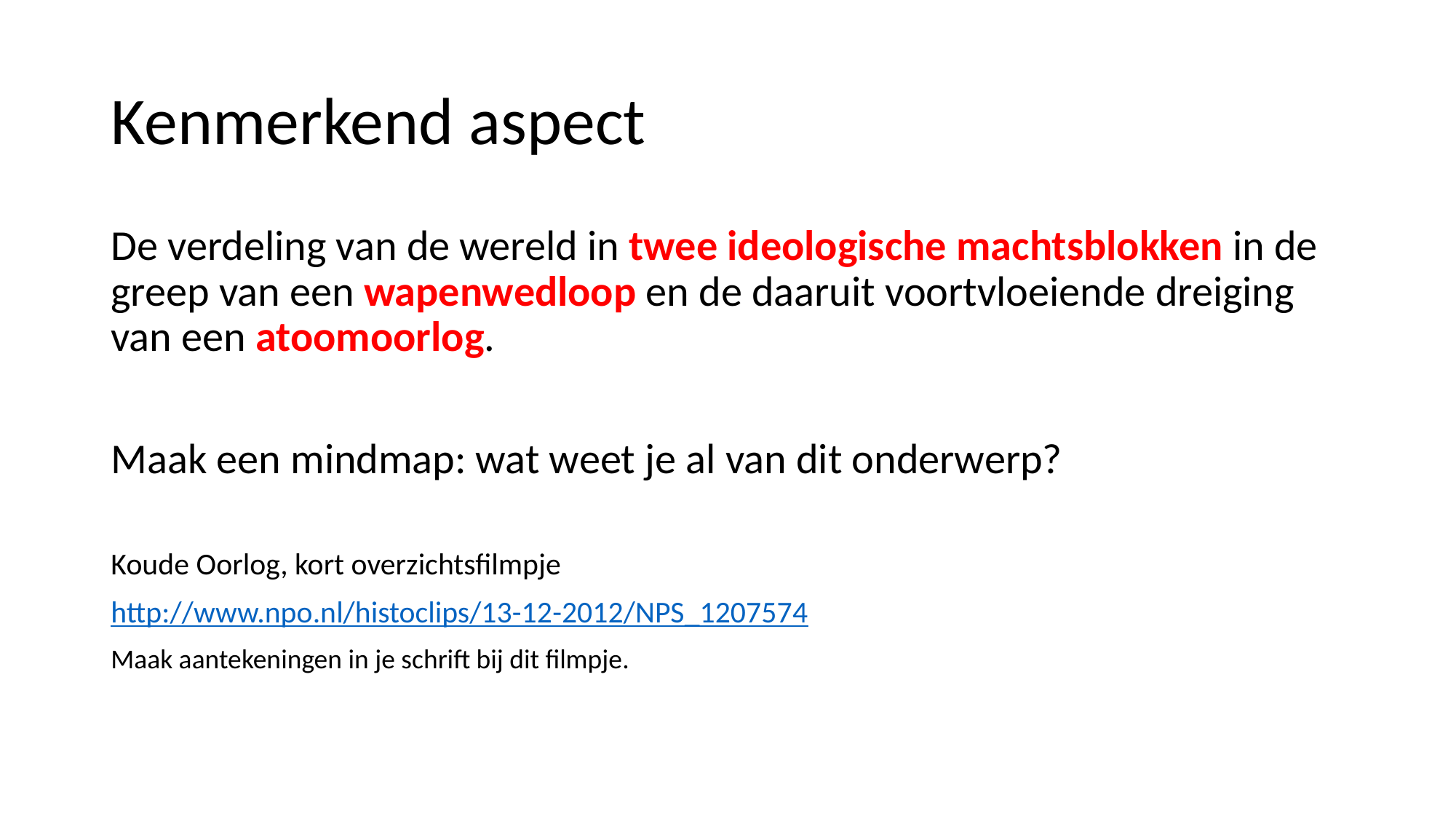

# Kenmerkend aspect
De verdeling van de wereld in twee ideologische machtsblokken in de greep van een wapenwedloop en de daaruit voortvloeiende dreiging van een atoomoorlog.

Maak een mindmap: wat weet je al van dit onderwerp?

Koude Oorlog, kort overzichtsfilmpje
http://www.npo.nl/histoclips/13-12-2012/NPS_1207574
Maak aantekeningen in je schrift bij dit filmpje.